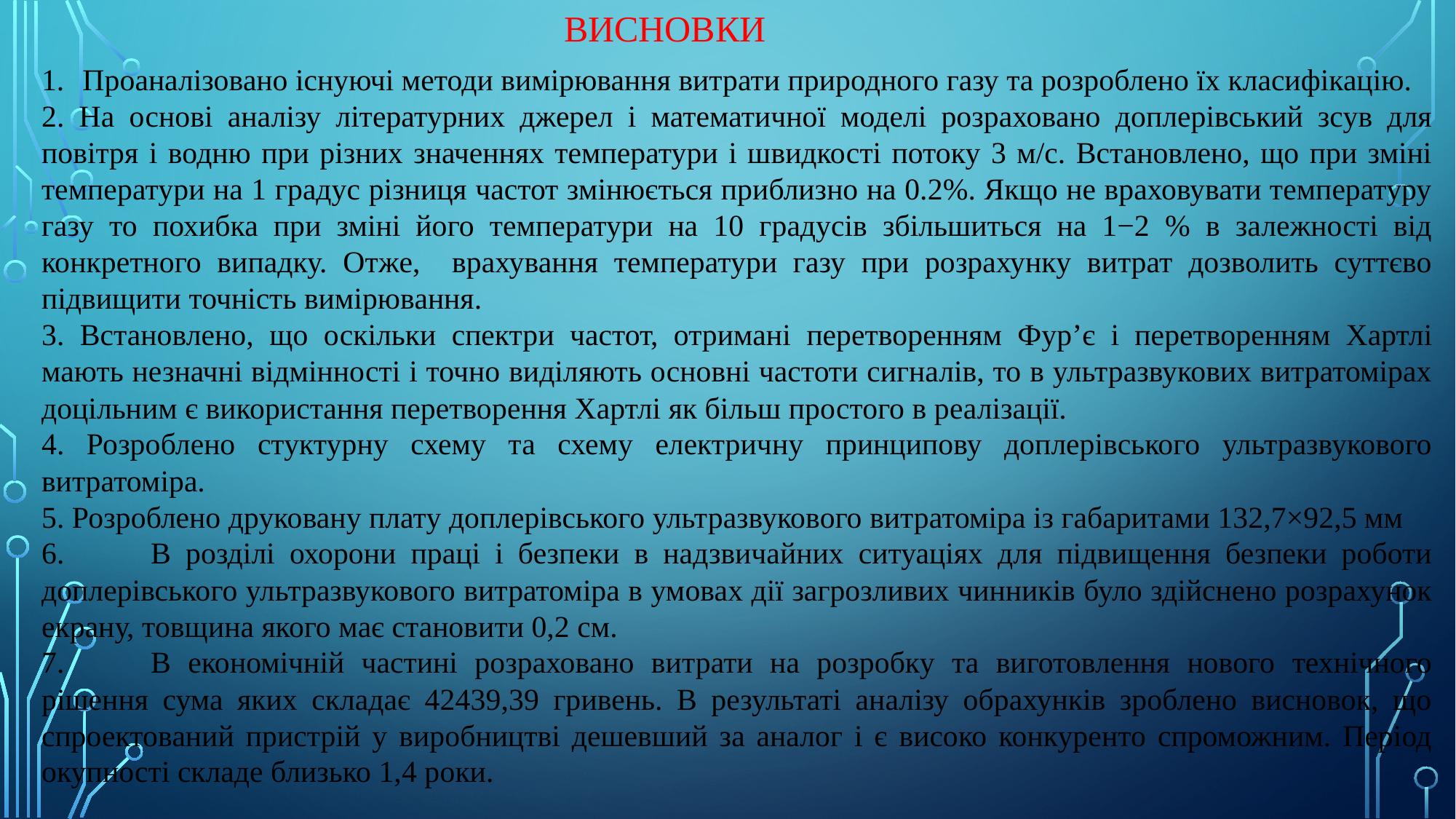

ВИСНОВКИ
Проаналізовано існуючі методи вимірювання витрати природного газу та розроблено їх класифікацію.
2. На основі аналізу літературних джерел і математичної моделі розраховано доплерівський зсув для повітря і водню при різних значеннях температури і швидкості потоку 3 м/с. Встановлено, що при зміні температури на 1 градус різниця частот змінюється приблизно на 0.2%. Якщо не враховувати температуру газу то похибка при зміні його температури на 10 градусів збільшиться на 1−2 % в залежності від конкретного випадку. Отже,  врахування температури газу при розрахунку витрат дозволить суттєво підвищити точність вимірювання.
3. Встановлено, що оскільки спектри частот, отримані перетворенням Фур’є і перетворенням Хартлі мають незначні відмінності і точно виділяють основні частоти сигналів, то в ультразвукових витратомірах доцільним є використання перетворення Хартлі як більш простого в реалізації.
4. Розроблено стуктурну схему та схему електричну принципову доплерівського ультразвукового витратоміра.
5. Розроблено друковану плату доплерівського ультразвукового витратоміра із габаритами 132,7×92,5 мм
6.	В розділі охорони праці і безпеки в надзвичайних ситуаціях для підвищення безпеки роботи доплерівського ультразвукового витратоміра в умовах дії загрозливих чинників було здійснено розрахунок екрану, товщина якого має становити 0,2 см.
7.	В економічній частині розраховано витрати на розробку та виготовлення нового технічного рішення сума яких складає 42439,39 гривень. В результаті аналізу обрахунків зроблено висновок, що спроектований пристрій у виробництві дешевший за аналог і є високо конкуренто спроможним. Період окупності складе близько 1,4 роки.